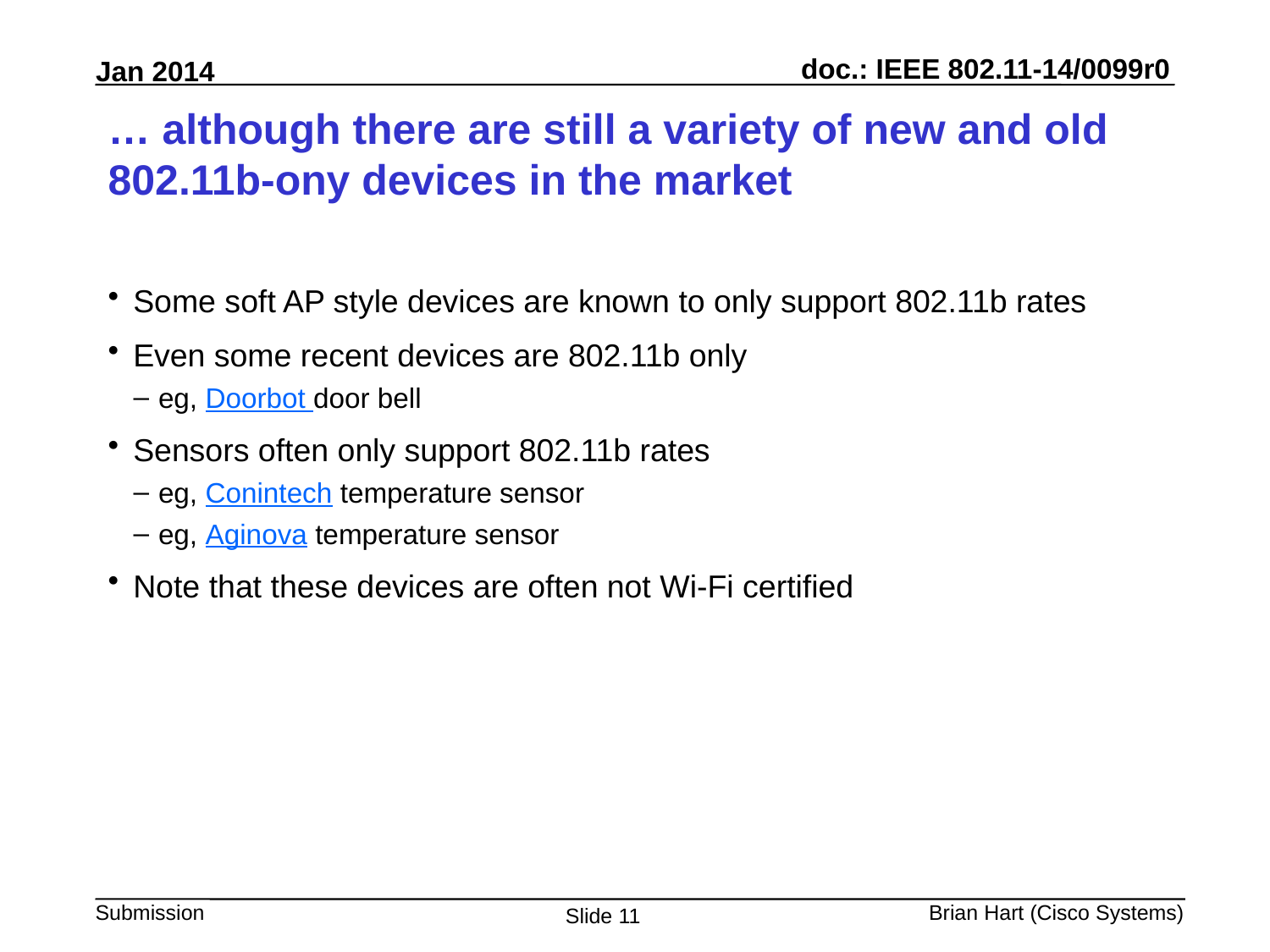

# … although there are still a variety of new and old 802.11b-ony devices in the market
Some soft AP style devices are known to only support 802.11b rates
Even some recent devices are 802.11b only
eg, Doorbot door bell
Sensors often only support 802.11b rates
eg, Conintech temperature sensor
eg, Aginova temperature sensor
Note that these devices are often not Wi-Fi certified